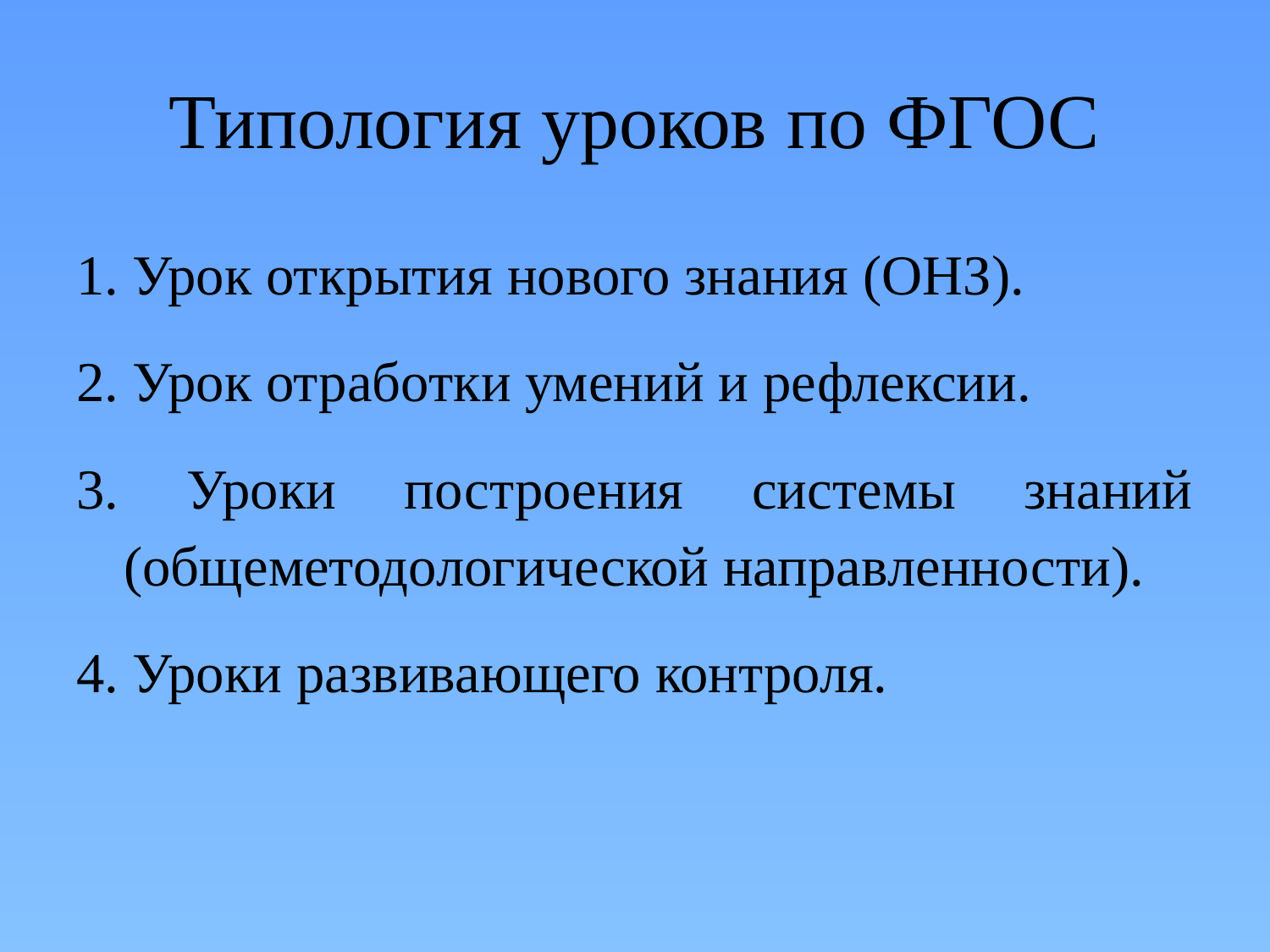

# Типология уроков по ФГОС
1. Урок открытия нового знания (ОНЗ).
2. Урок отработки умений и рефлексии.
3. Уроки построения системы знаний (общеметодологической направленности).
4. Уроки развивающего контроля.